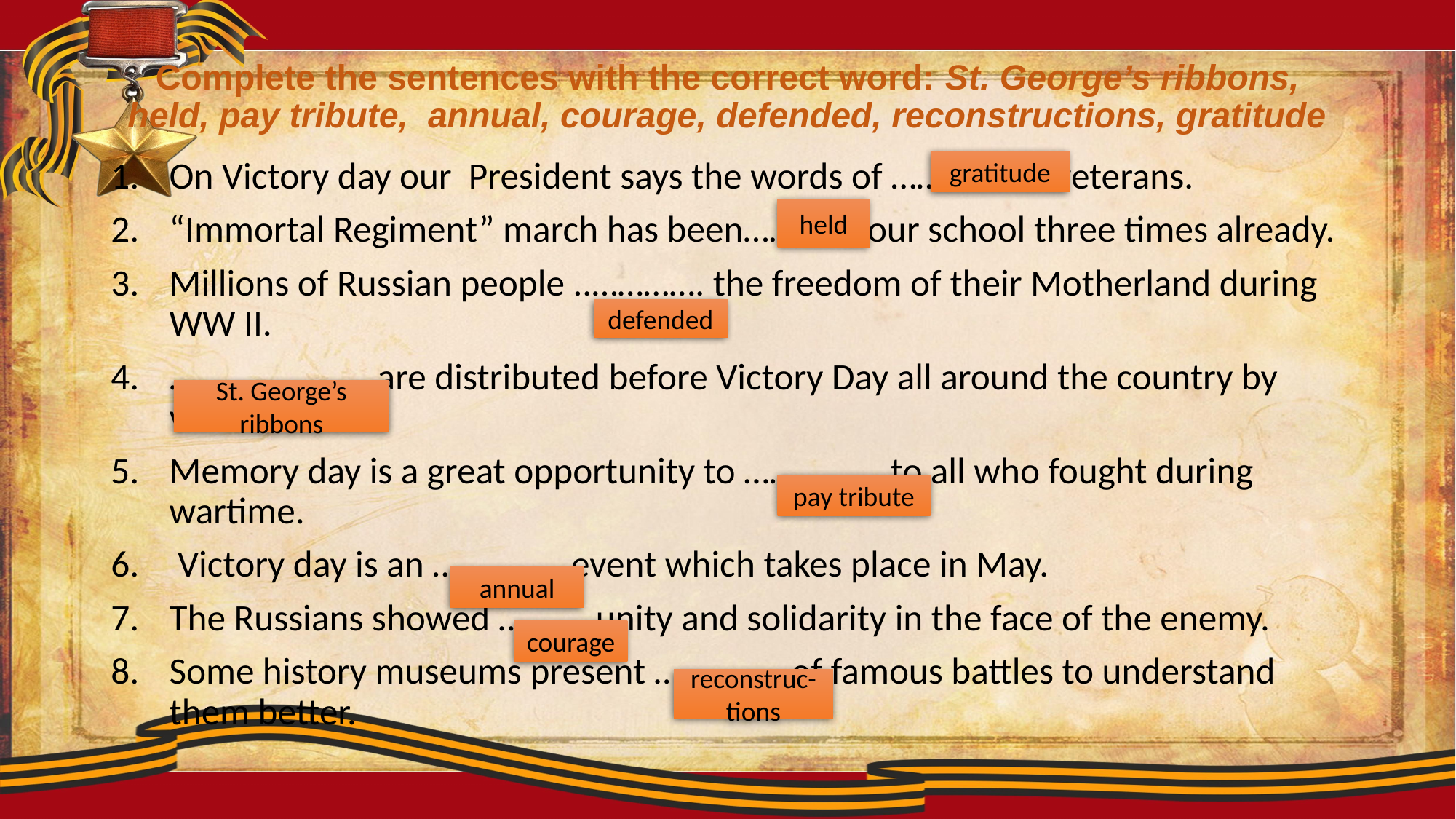

# Complete the sentences with the correct word: St. George’s ribbons, held, pay tribute,  annual, courage, defended, reconstructions, gratitude
On Victory day our  President says the words of ……….... to veterans.
“Immortal Regiment” march has been……… at our school three times already.
Millions of Russian people ..…………. the freedom of their Motherland during WW II.
………………….. are distributed before Victory Day all around the country by volunteers.
Memory day is a great opportunity to ……………. to all who fought during wartime.
 Victory day is an …….…….  event which takes place in May.
The Russians showed ….….., unity and solidarity in the face of the enemy.
Some history museums present …………… of famous battles to understand them better.
gratitude
held
defended
St. George’s ribbons
pay tribute
annual
courage
reconstruc-tions